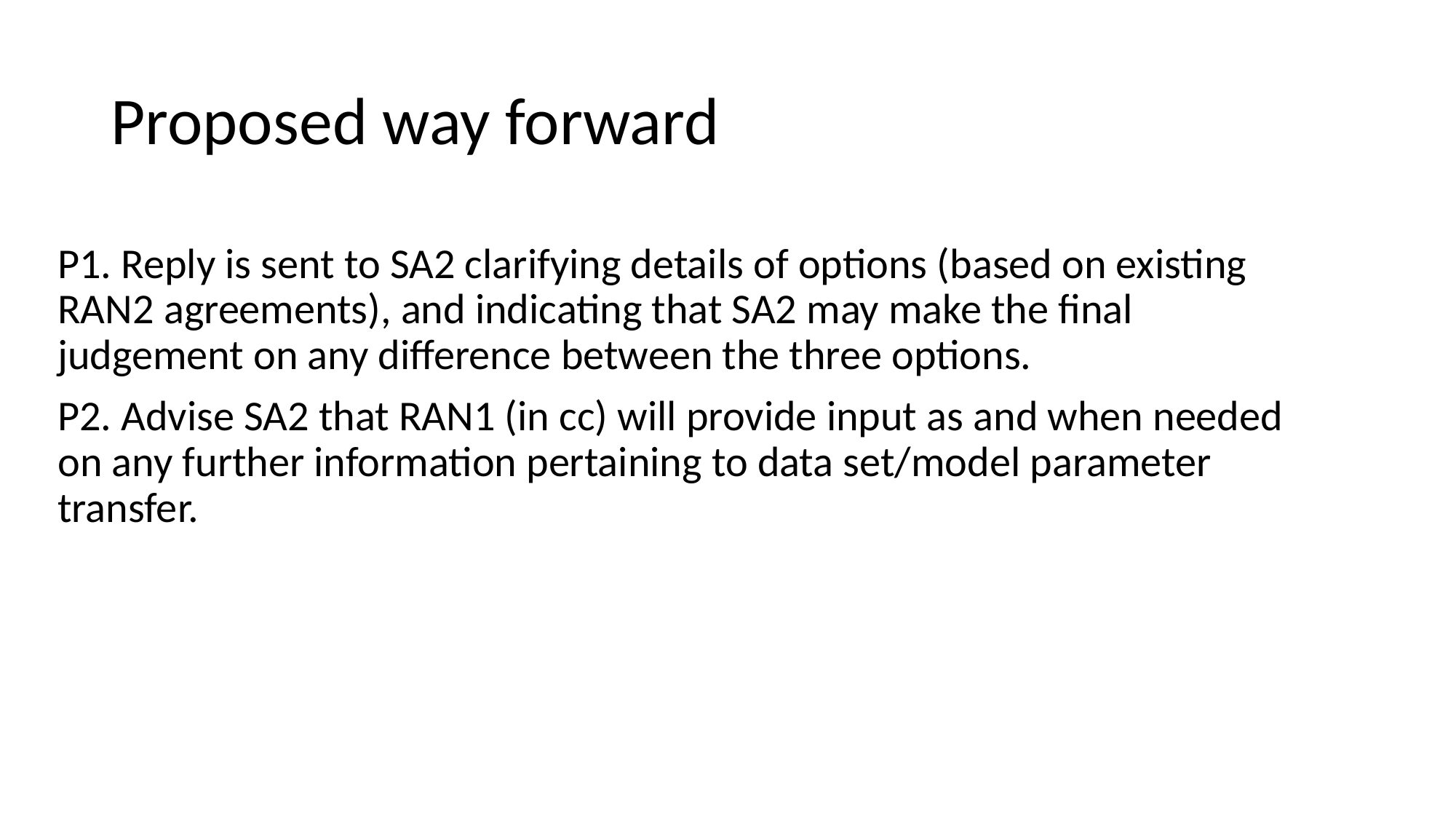

# Proposed way forward
P1. Reply is sent to SA2 clarifying details of options (based on existing RAN2 agreements), and indicating that SA2 may make the final judgement on any difference between the three options.
P2. Advise SA2 that RAN1 (in cc) will provide input as and when needed on any further information pertaining to data set/model parameter transfer.